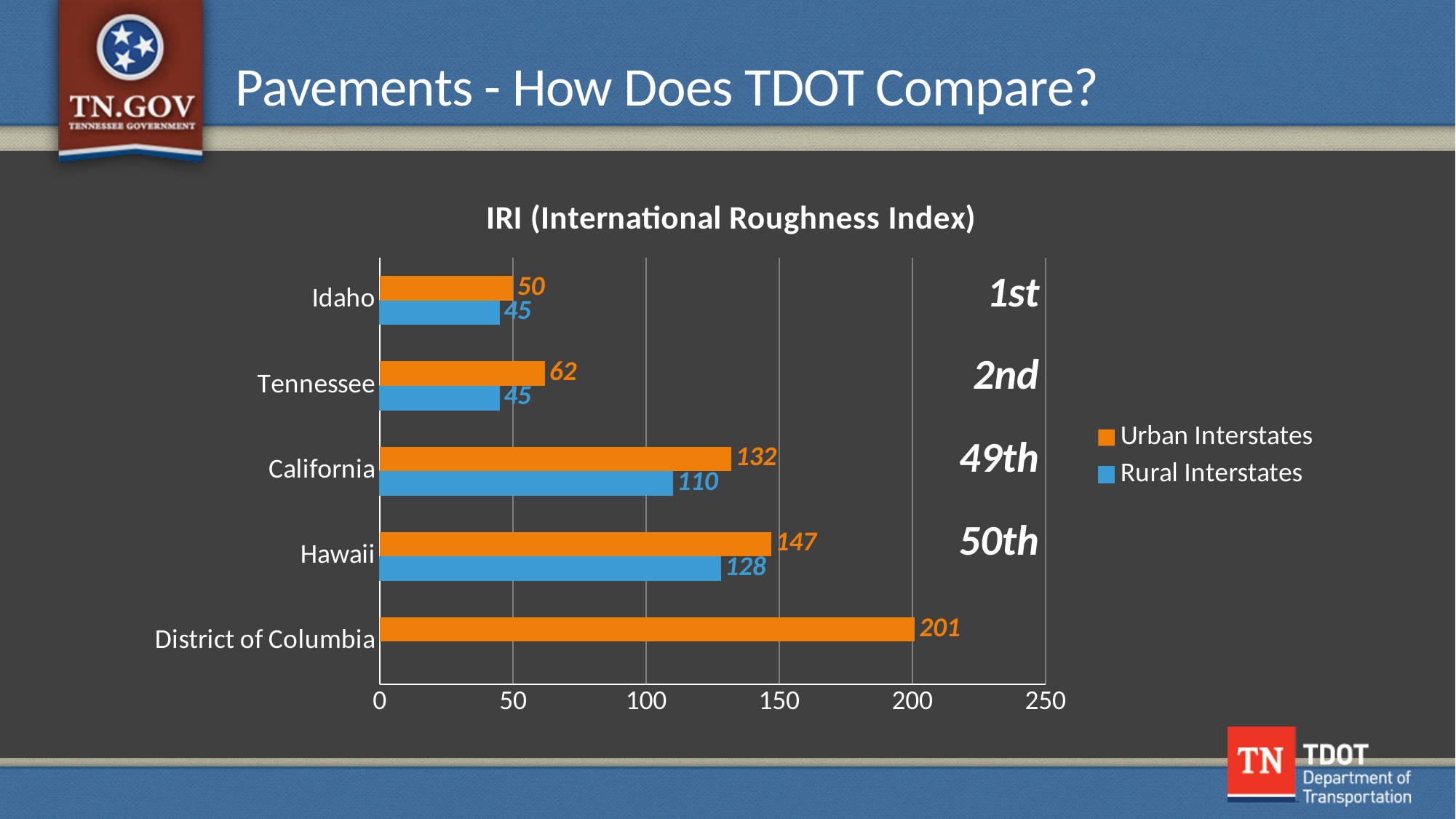

# Pavements - How Does TDOT Compare?

### Chart: IRI (International Roughness Index)

| Category | Rural Interstates | Urban Interstates |
|---|---|---|
| District of Columbia | None | 201.0 |
| Hawaii | 128.0 | 147.0 |
| California | 110.0 | 132.0 |
| Tennessee | 45.0 | 62.0 |
| Idaho | 45.0 | 50.0 |
1st
2nd
49th
50th